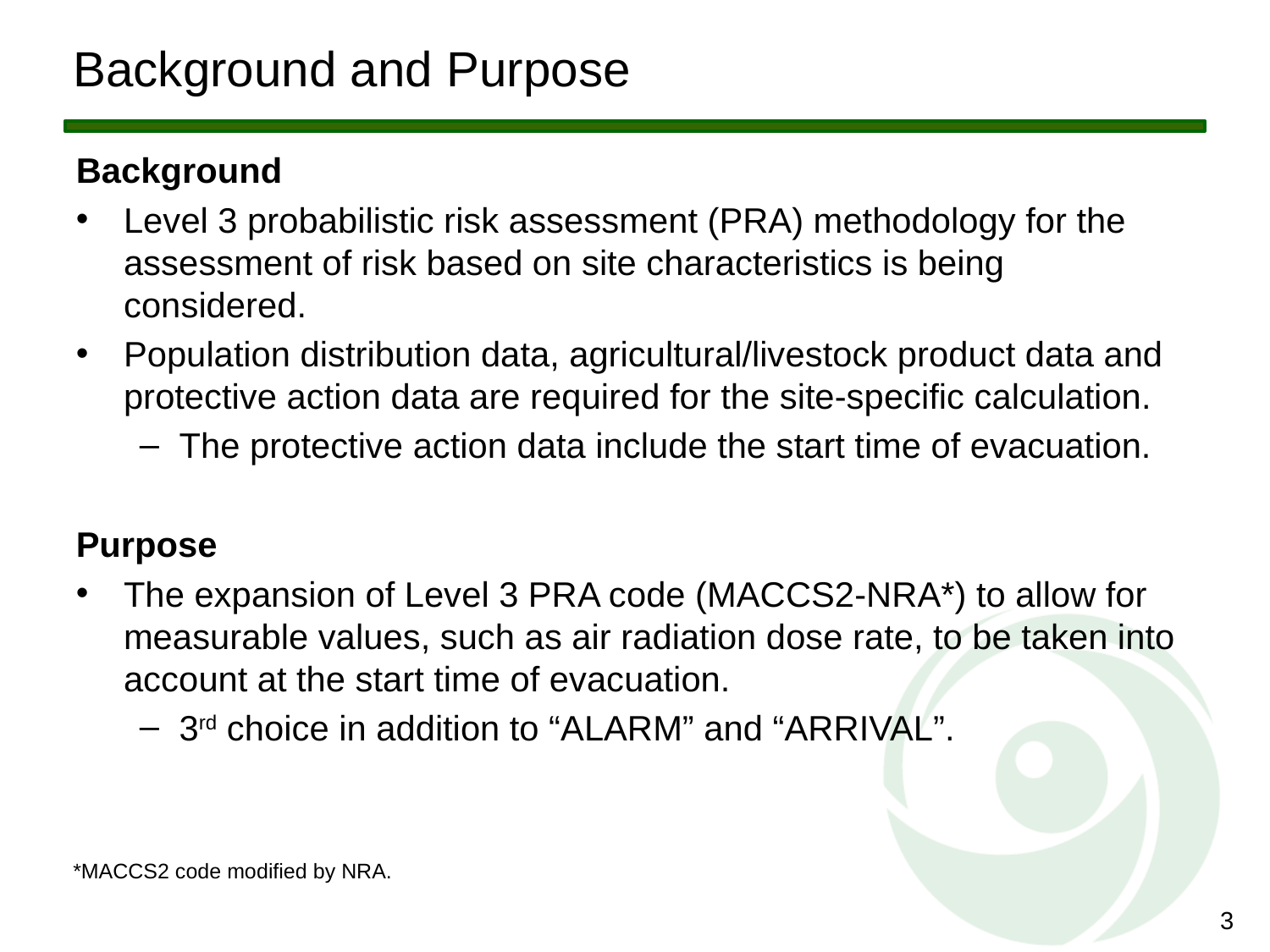

# Background and Purpose
Background
Level 3 probabilistic risk assessment (PRA) methodology for the assessment of risk based on site characteristics is being considered.
Population distribution data, agricultural/livestock product data and protective action data are required for the site-specific calculation.
The protective action data include the start time of evacuation.

Purpose
The expansion of Level 3 PRA code (MACCS2-NRA*) to allow for measurable values, such as air radiation dose rate, to be taken into account at the start time of evacuation.
3rd choice in addition to “ALARM” and “ARRIVAL”.

*MACCS2 code modified by NRA.